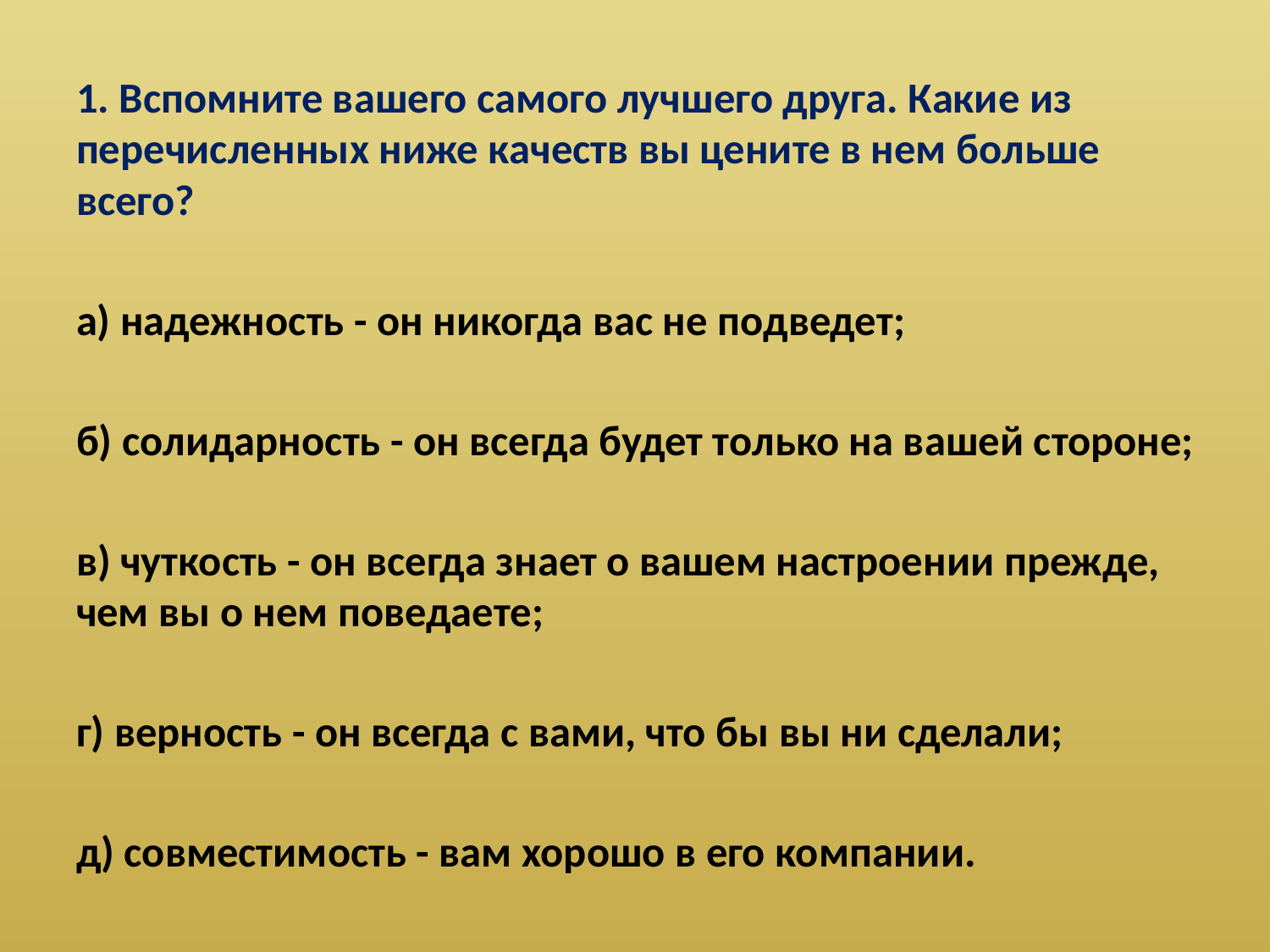

1. Вспомните вашего самого лучшего друга. Какие из перечисленных ниже качеств вы цените в нем больше всего?

а) надежность - он никогда вас не подведет;

б) солидарность - он всегда будет только на вашей стороне;

в) чуткость - он всегда знает о вашем настроении прежде, чем вы о нем поведаете;

г) верность - он всегда с вами, что бы вы ни сделали;

д) совместимость - вам хорошо в его компании.